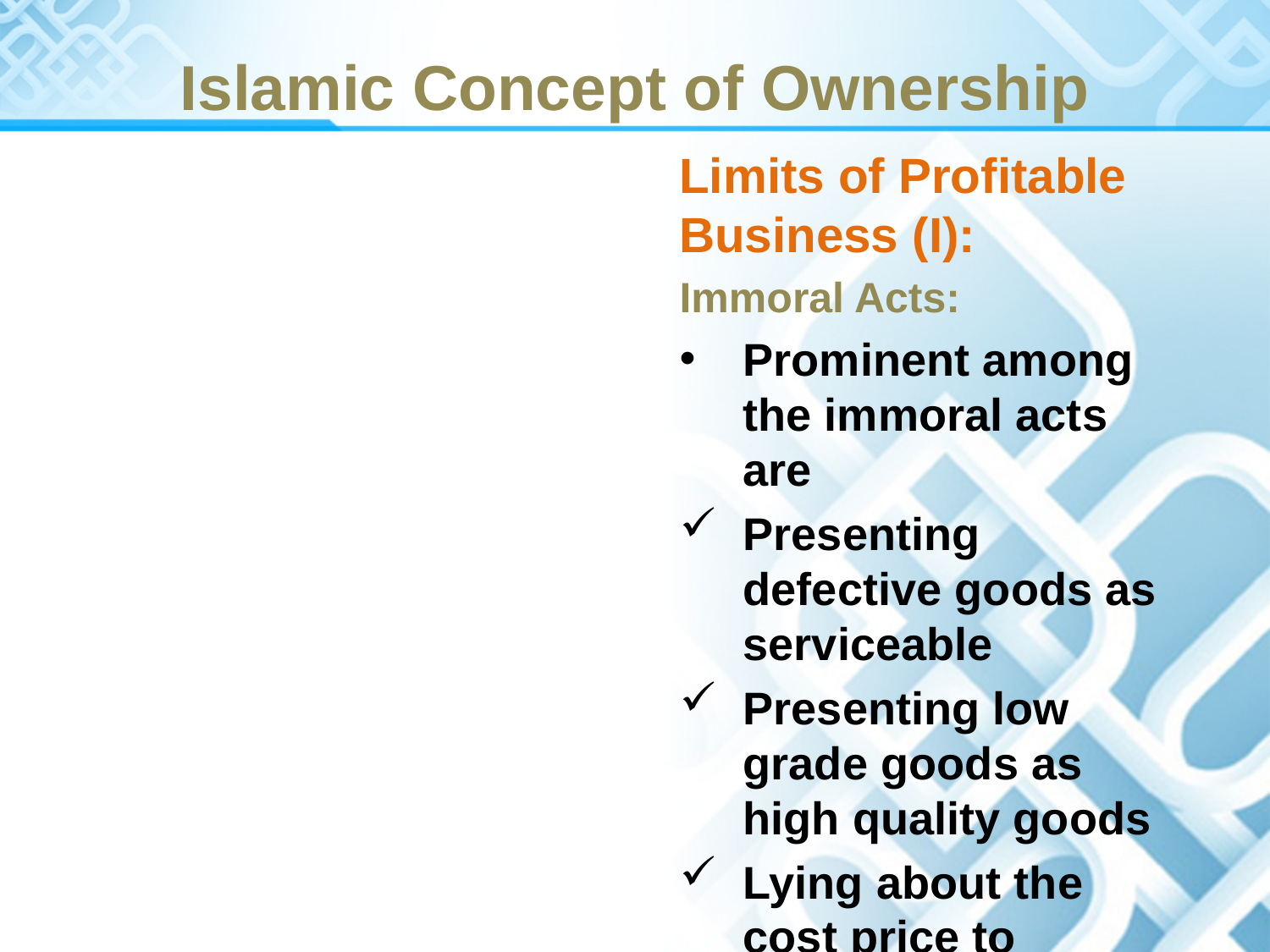

Islamic Concept of Ownership
Limits of Profitable Business (I):
Immoral Acts:
Prominent among the immoral acts are
Presenting defective goods as serviceable
Presenting low grade goods as high quality goods
Lying about the cost price to induce the purchaser to pay more